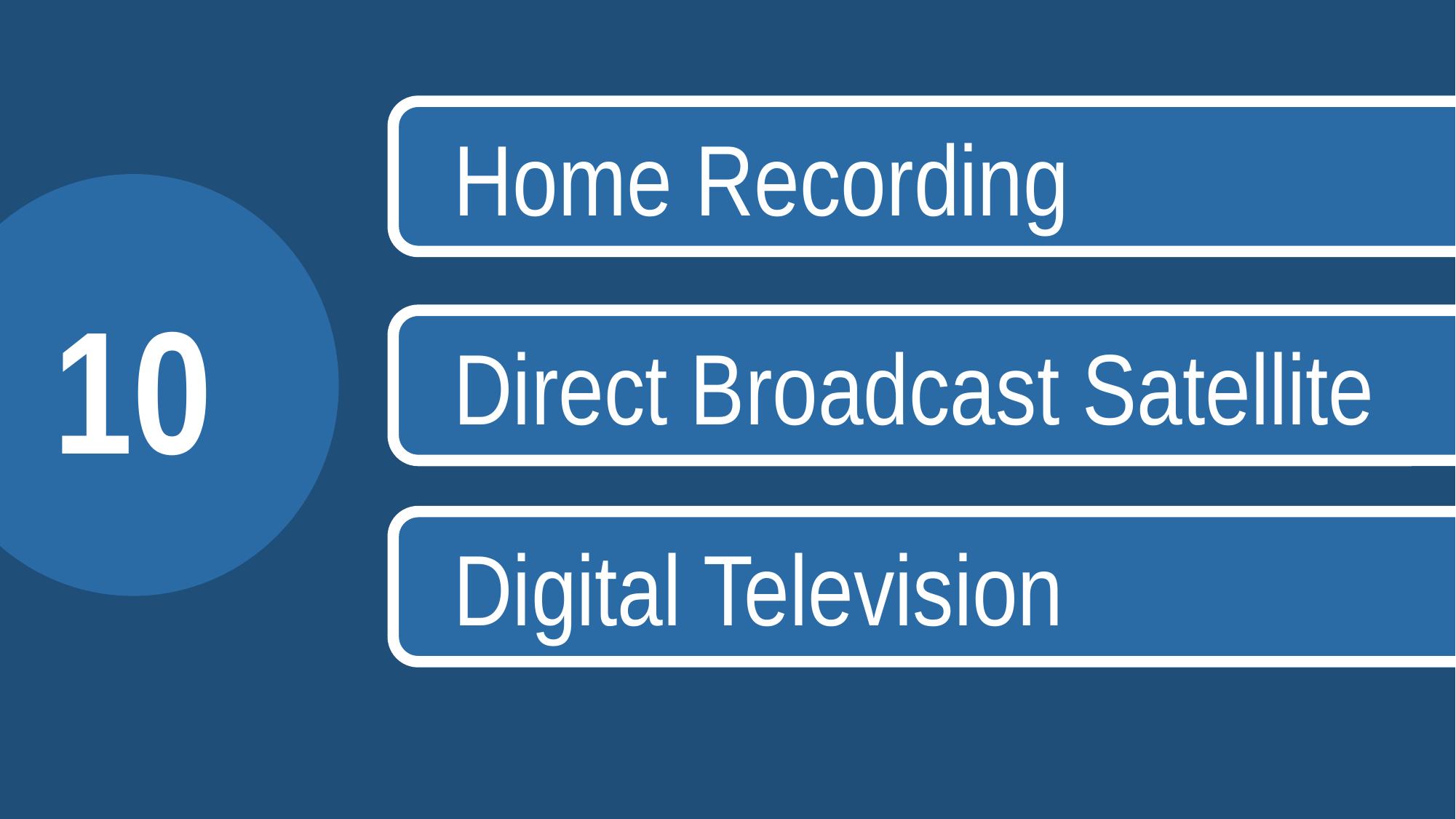

Home Recording

10

Direct Broadcast Satellite

Digital Television